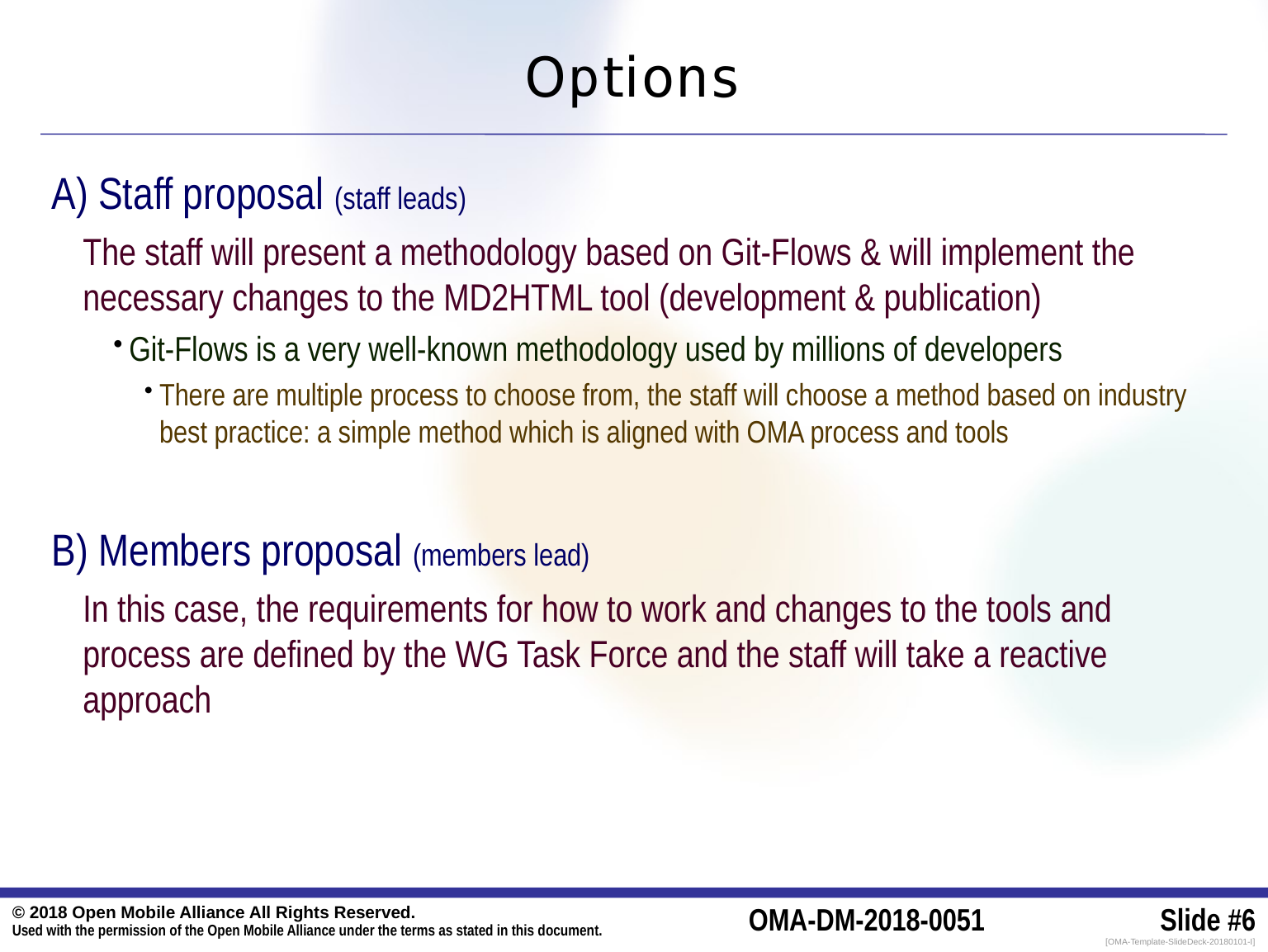

# Options
A) Staff proposal (staff leads)
The staff will present a methodology based on Git-Flows & will implement the necessary changes to the MD2HTML tool (development & publication)
Git-Flows is a very well-known methodology used by millions of developers
There are multiple process to choose from, the staff will choose a method based on industry best practice: a simple method which is aligned with OMA process and tools

B) Members proposal (members lead)
In this case, the requirements for how to work and changes to the tools and process are defined by the WG Task Force and the staff will take a reactive approach